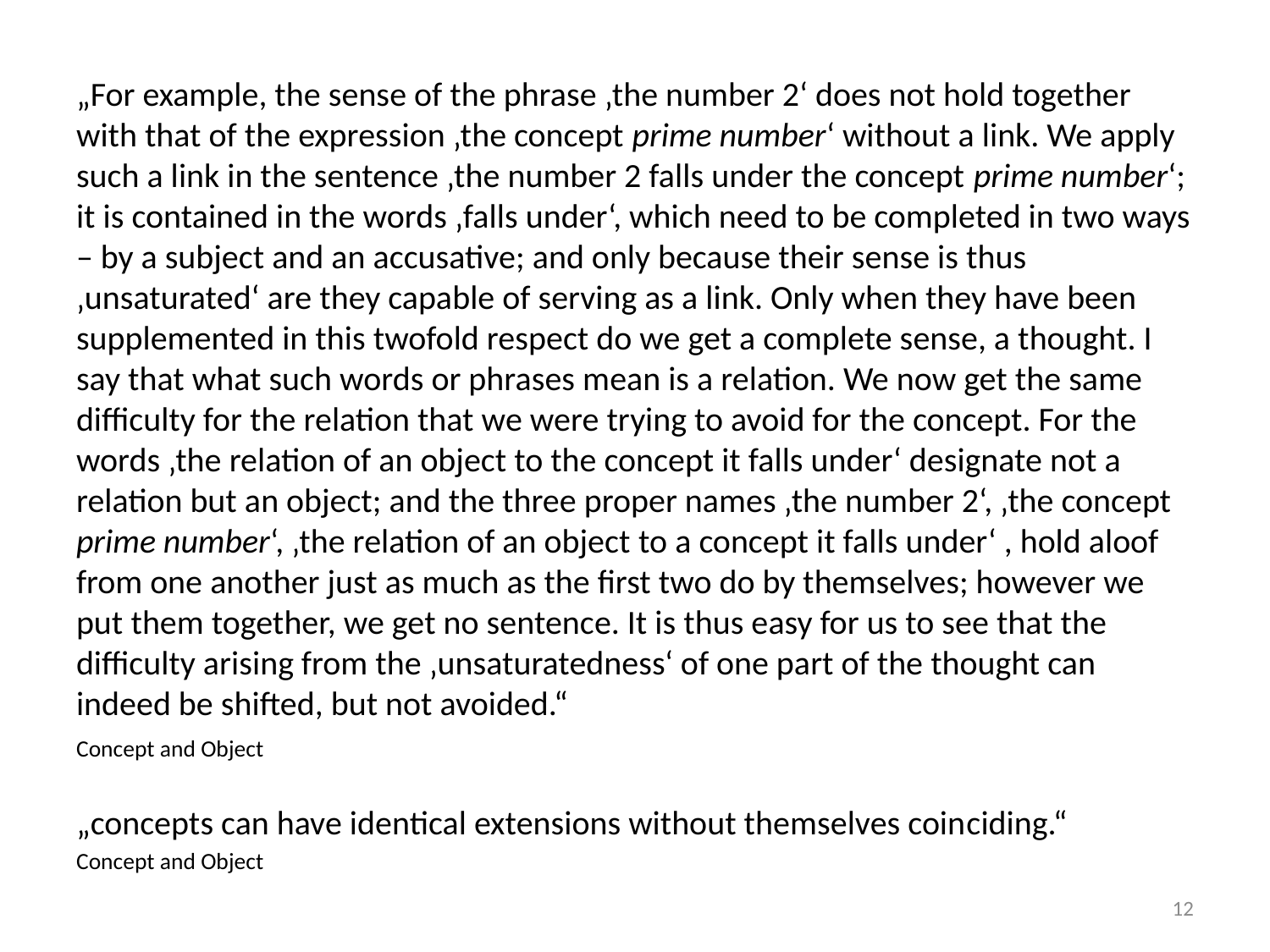

#
„For example, the sense of the phrase ‚the number 2‘ does not hold together with that of the expression ‚the concept prime number‘ without a link. We apply such a link in the sentence ‚the number 2 falls under the concept prime number‘; it is contained in the words ‚falls under‘, which need to be completed in two ways – by a subject and an accusative; and only because their sense is thus ‚unsaturated‘ are they capable of serving as a link. Only when they have been supplemented in this twofold respect do we get a complete sense, a thought. I say that what such words or phrases mean is a relation. We now get the same difficulty for the relation that we were trying to avoid for the concept. For the words ‚the relation of an object to the concept it falls under‘ designate not a relation but an object; and the three proper names ‚the number 2‘, ‚the concept prime number‘, ‚the relation of an object to a concept it falls under‘ , hold aloof from one another just as much as the first two do by themselves; however we put them together, we get no sentence. It is thus easy for us to see that the difficulty arising from the ‚unsaturatedness‘ of one part of the thought can indeed be shifted, but not avoided.“
Concept and Object

„concepts can have identical extensions without themselves coinciding.“
Concept and Object

12